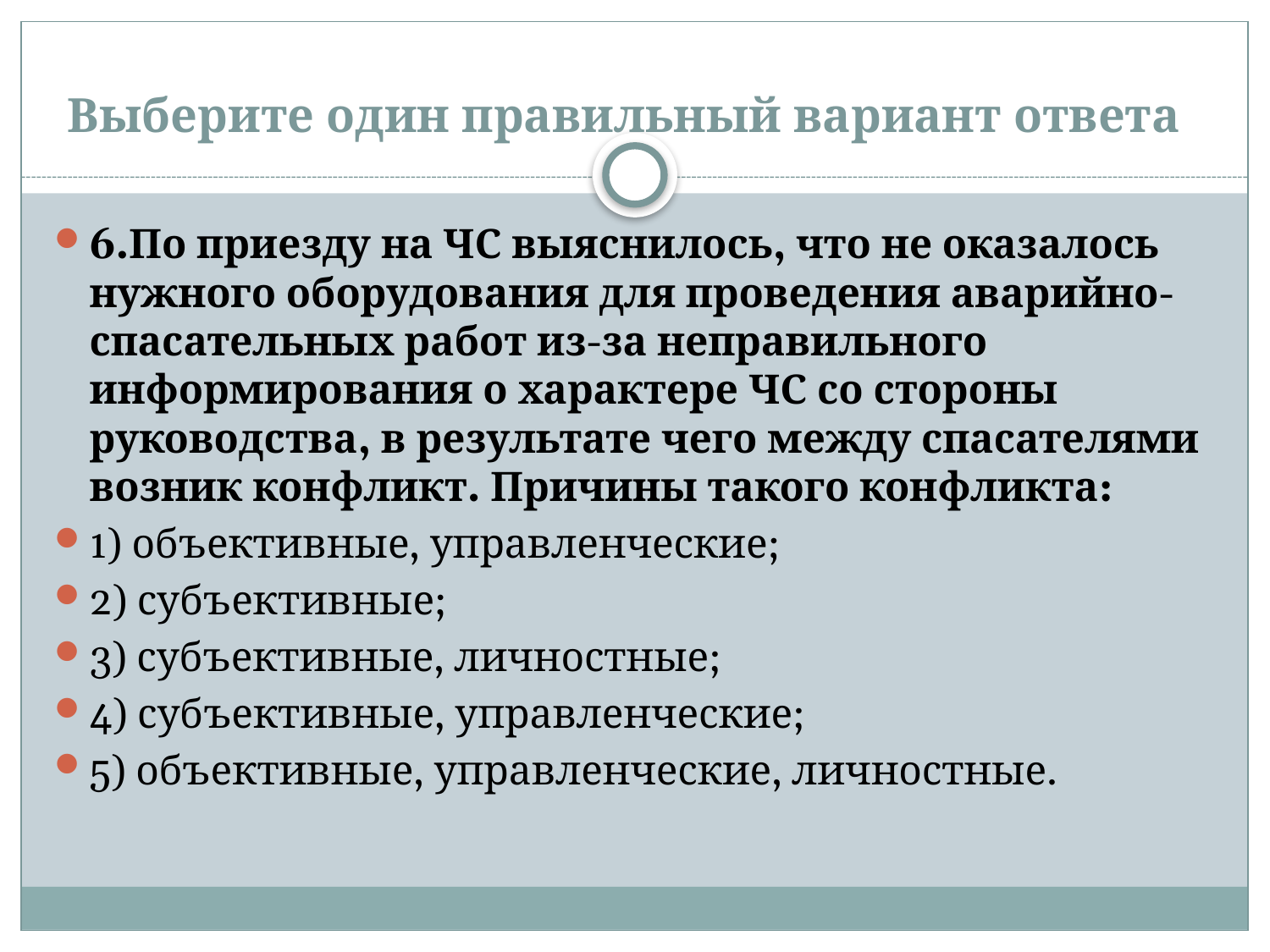

# Выберите один правильный вариант ответа
6.По приезду на ЧС выяснилось, что не оказалось нужного оборудования для проведения аварийно-спасательных работ из-за неправильного информирования о характере ЧС со стороны руководства, в результате чего между спасателями возник конфликт. Причины такого конфликта:
1) объективные, управленческие;
2) субъективные;
3) субъективные, личностные;
4) субъективные, управленческие;
5) объективные, управленческие, личностные.